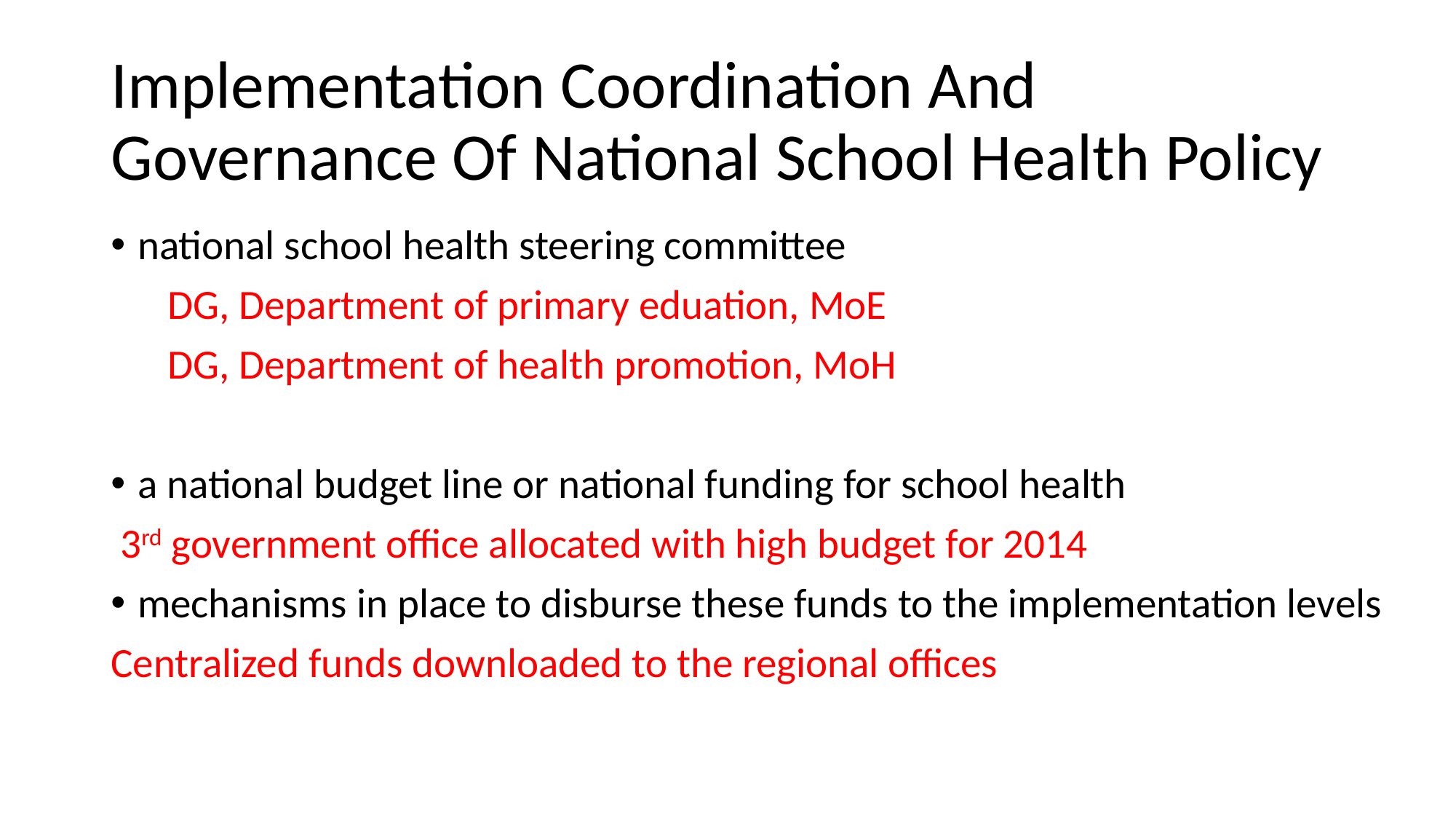

# Implementation Coordination And Governance Of National School Health Policy
national school health steering committee
      DG, Department of primary eduation, MoE
      DG, Department of health promotion, MoH

a national budget line or national funding for school health
 3rd government office allocated with high budget for 2014
mechanisms in place to disburse these funds to the implementation levels
Centralized funds downloaded to the regional offices